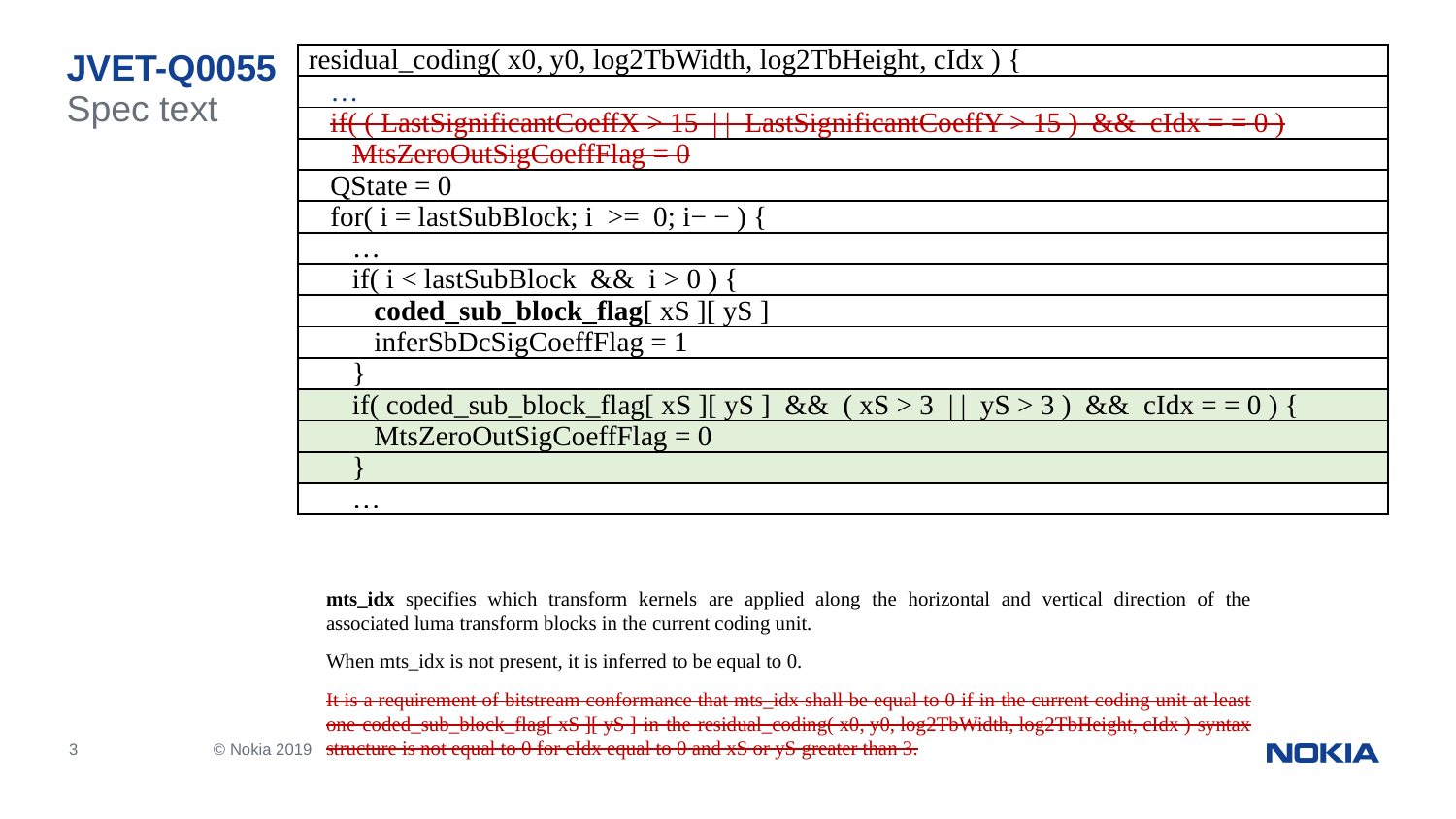

# JVET-Q0055
| residual\_coding( x0, y0, log2TbWidth, log2TbHeight, cIdx ) { |
| --- |
| … |
| if( ( LastSignificantCoeffX > 15 | | LastSignificantCoeffY > 15 ) && cIdx = = 0 ) |
| MtsZeroOutSigCoeffFlag = 0 |
| QState = 0 |
| for( i = lastSubBlock; i >= 0; i− − ) { |
| … |
| if( i < lastSubBlock && i > 0 ) { |
| coded\_sub\_block\_flag[ xS ][ yS ] |
| inferSbDcSigCoeffFlag = 1 |
| } |
| if( coded\_sub\_block\_flag[ xS ][ yS ] && ( xS > 3 | |  yS > 3 ) && cIdx = = 0 ) { |
| MtsZeroOutSigCoeffFlag = 0 |
| } |
| … |
Spec text
mts_idx specifies which transform kernels are applied along the horizontal and vertical direction of the associated luma transform blocks in the current coding unit.
When mts_idx is not present, it is inferred to be equal to 0.
It is a requirement of bitstream conformance that mts_idx shall be equal to 0 if in the current coding unit at least one coded_sub_block_flag[ xS ][ yS ] in the residual_coding( x0, y0, log2TbWidth, log2TbHeight, cIdx ) syntax structure is not equal to 0 for cIdx equal to 0 and xS or yS greater than 3.